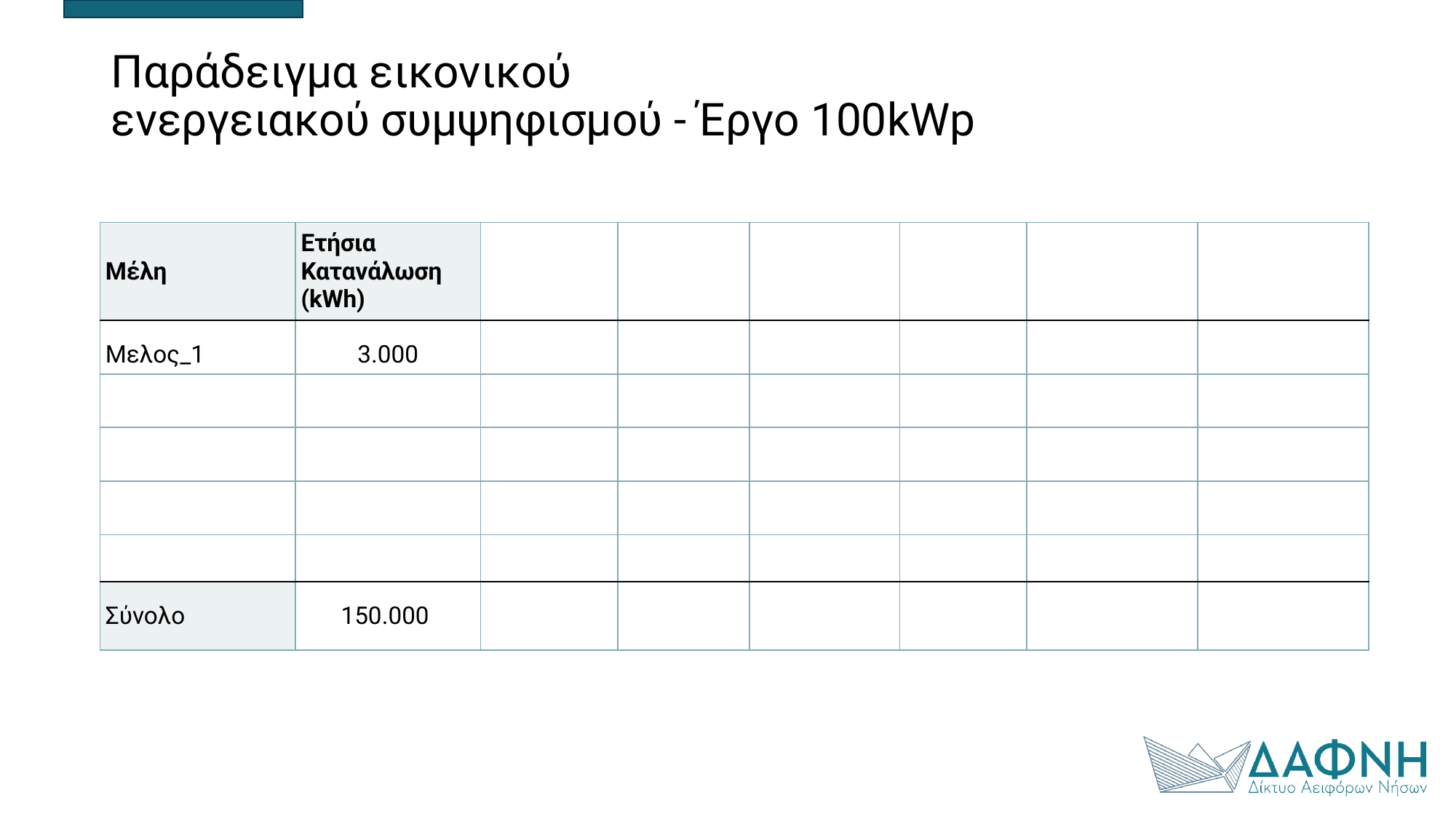

Παράδειγμα εικονικού ενεργειακού συμψηφισμού - Έργο 100kWp

| Μέλη | Ετήσια Κατανάλωση (kWh) |  |  |  |  |  |  |
| --- | --- | --- | --- | --- | --- | --- | --- |
| Μελος\_1 | 3.000 |  |  |  |  |  |  |
|  |  |  |  |  |  |  |  |
|  |  |  |  |  |  |  |  |
|  |  |  |  |  |  |  |  |
|  |  |  |  |  |  |  |  |
| Σύνολο | 150.000 |  |  |  |  |  |  |